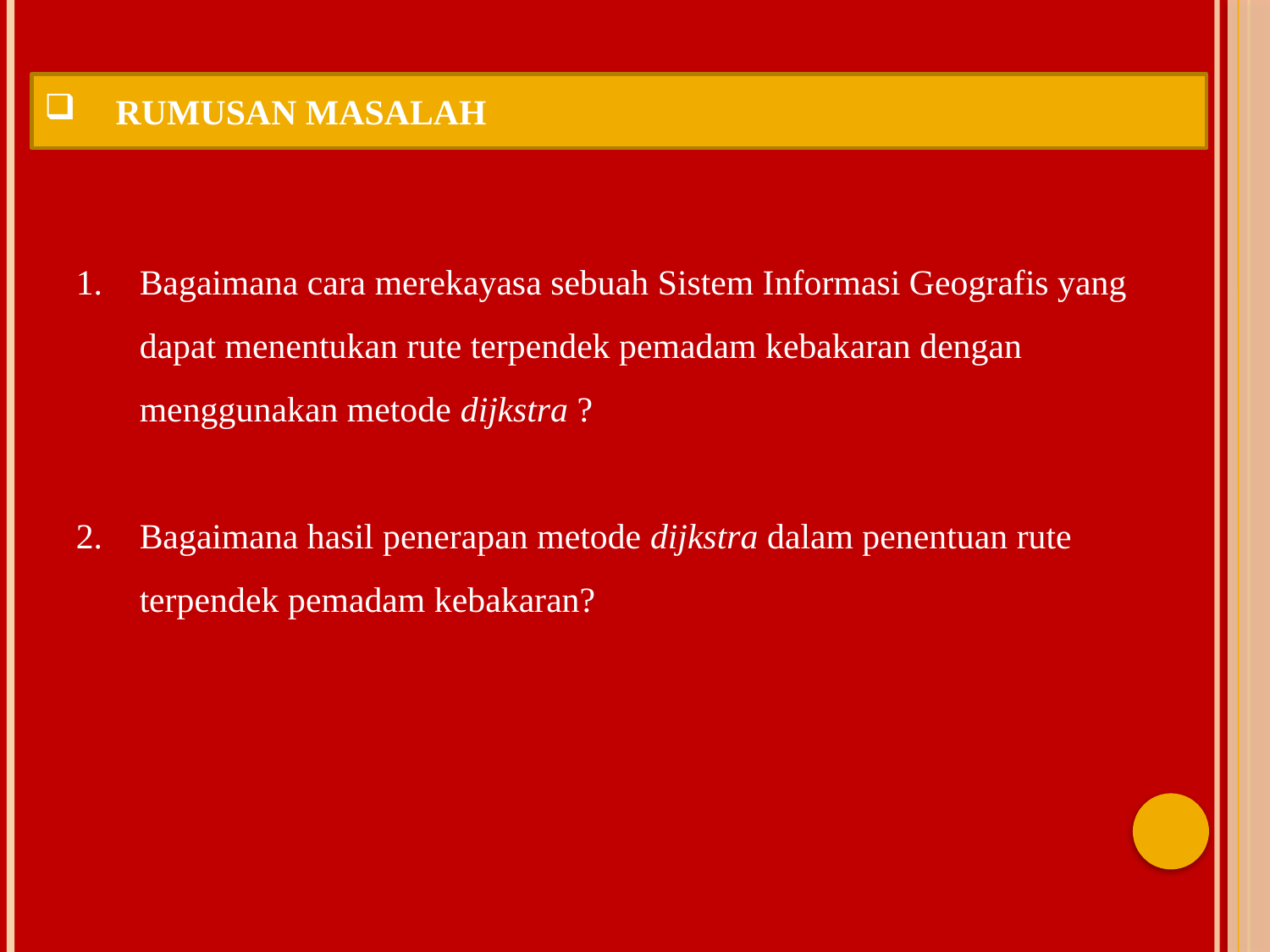

RUMUSAN MASALAH

Bagaimana cara merekayasa sebuah Sistem Informasi Geografis yang dapat menentukan rute terpendek pemadam kebakaran dengan menggunakan metode dijkstra ?

Bagaimana hasil penerapan metode dijkstra dalam penentuan rute terpendek pemadam kebakaran?